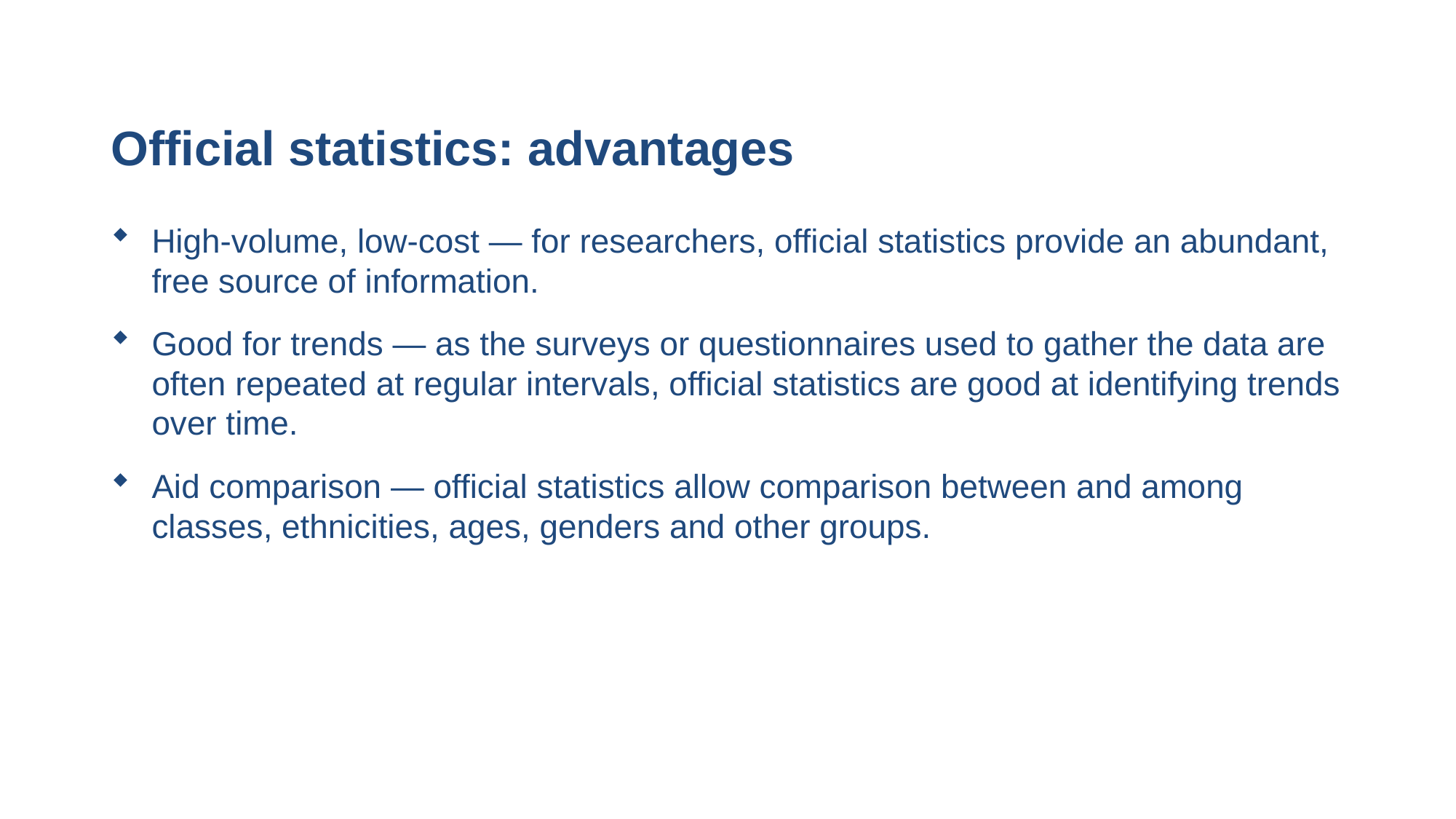

# Official statistics: advantages
High-volume, low-cost — for researchers, official statistics provide an abundant, free source of information.
Good for trends — as the surveys or questionnaires used to gather the data are often repeated at regular intervals, official statistics are good at identifying trends over time.
Aid comparison — official statistics allow comparison between and among classes, ethnicities, ages, genders and other groups.